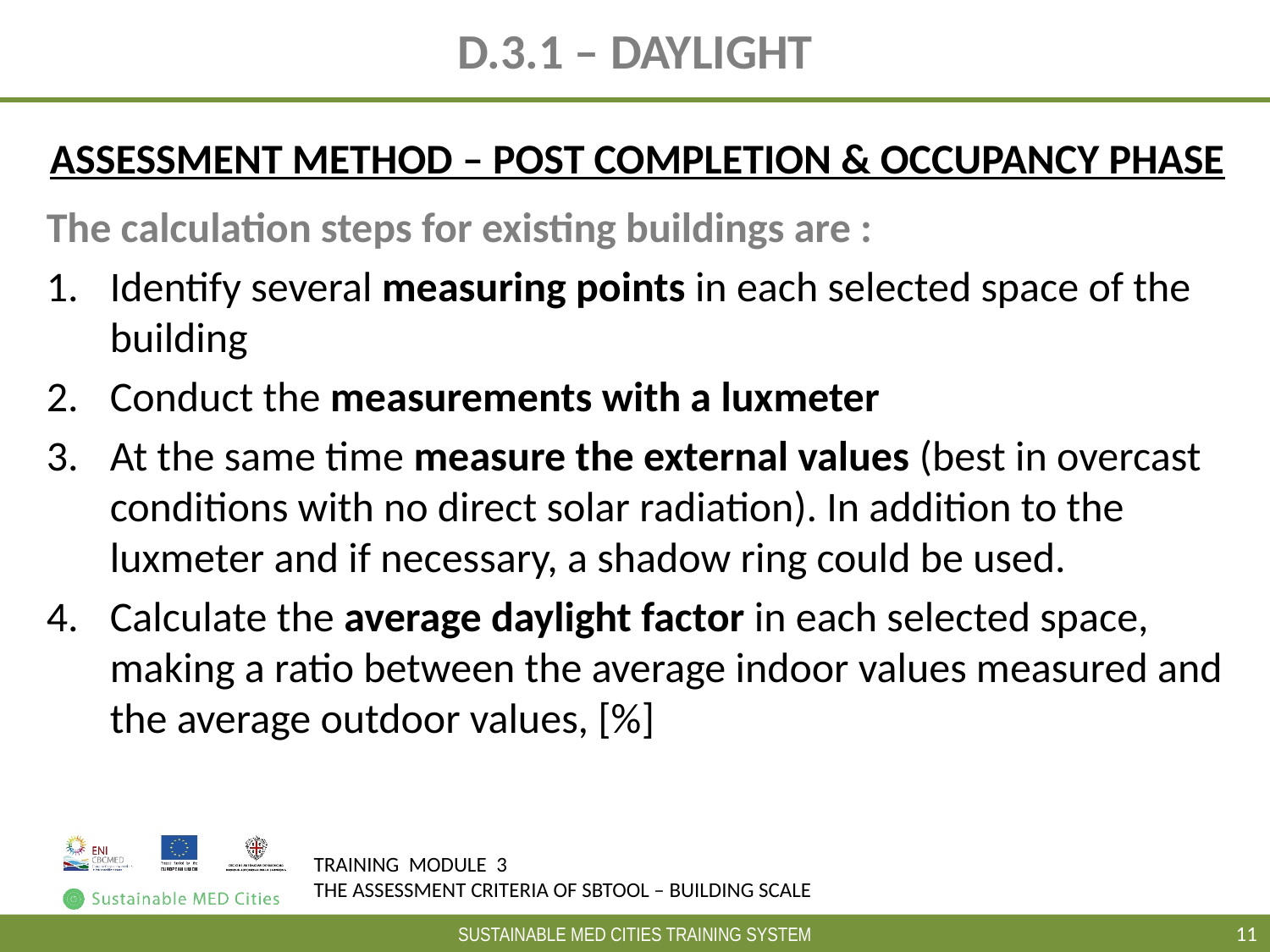

# D.3.1 – DAYLIGHT
ASSESSMENT METHOD – POST COMPLETION & OCCUPANCY PHASE
The calculation steps for existing buildings are :
Identify several measuring points in each selected space of the building
Conduct the measurements with a luxmeter
At the same time measure the external values (best in overcast conditions with no direct solar radiation). In addition to the luxmeter and if necessary, a shadow ring could be used.
Calculate the average daylight factor in each selected space, making a ratio between the average indoor values measured and the average outdoor values, [%]
11